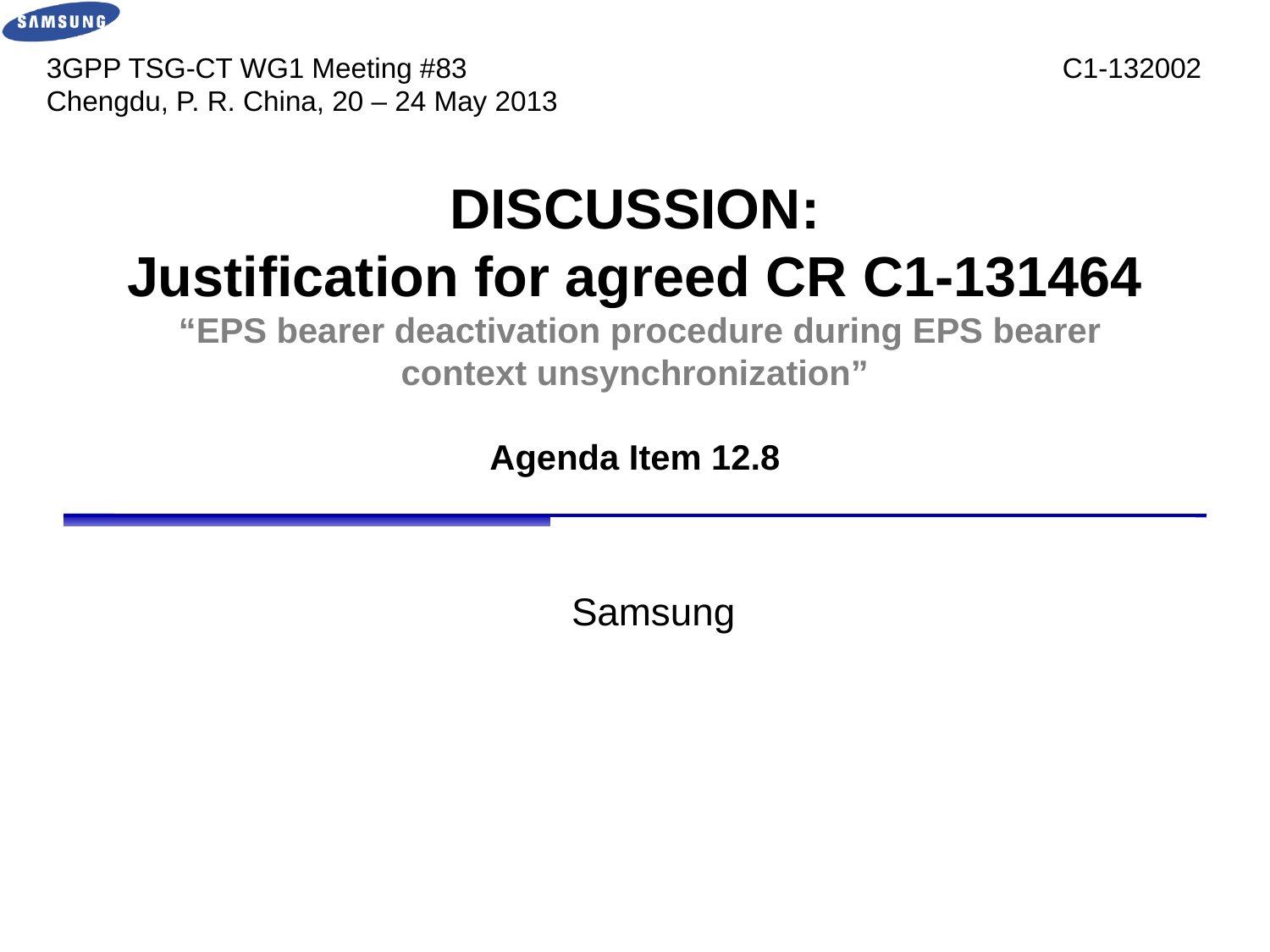

3GPP TSG-CT WG1 Meeting #83					C1-132002
Chengdu, P. R. China, 20 – 24 May 2013
# DISCUSSION: Justification for agreed CR C1-131464 “EPS bearer deactivation procedure during EPS bearer context unsynchronization” Agenda Item 12.8
Samsung